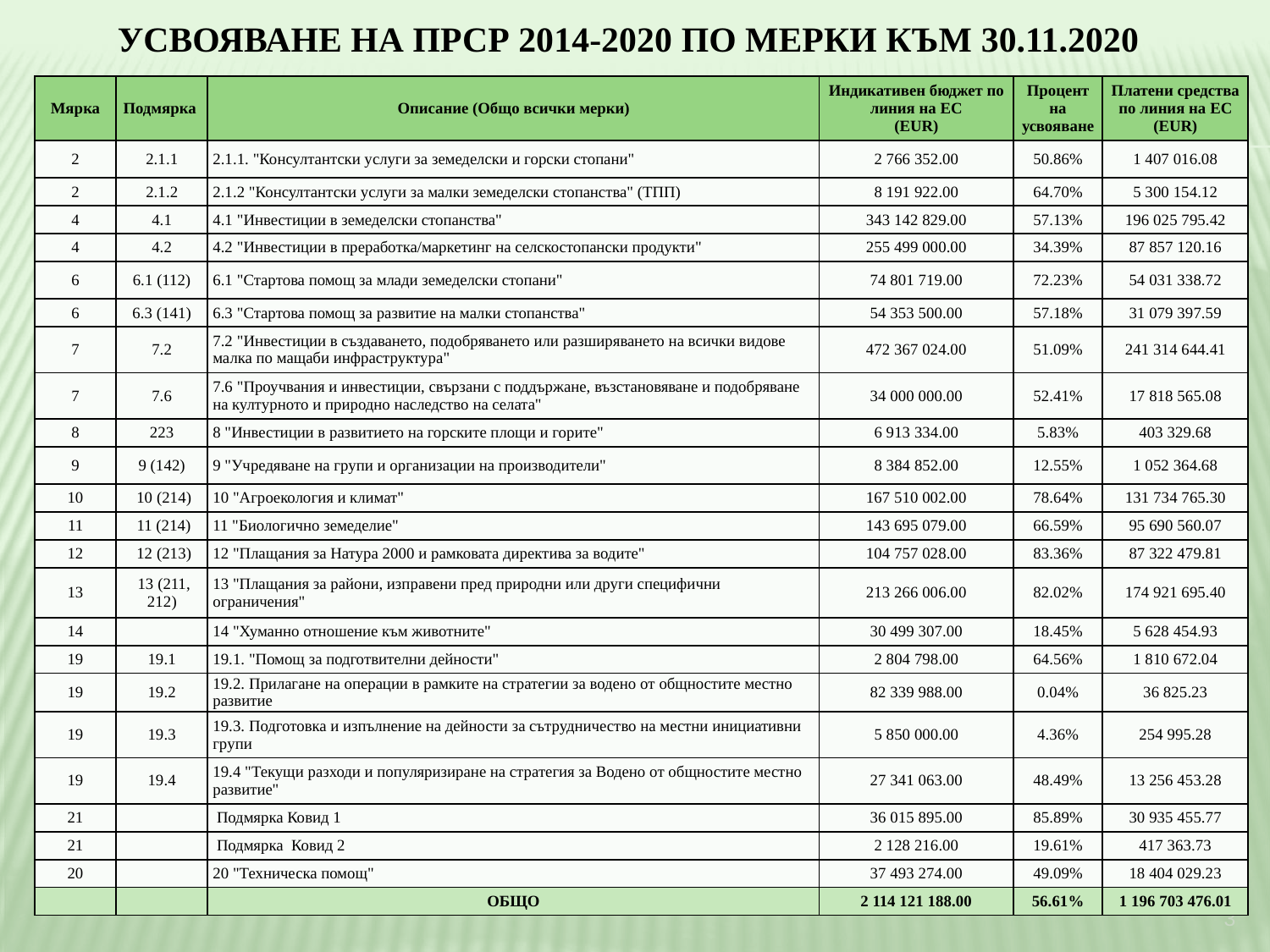

# УСВОЯВАНЕ НА ПРСР 2014-2020 ПО МЕРКИ КЪМ 30.11.2020
| Мярка | Подмярка | Описание (Общо всички мерки) | Индикативен бюджет по линия на ЕС (EUR) | Процент на усвояване | Платени средства по линия на ЕС (EUR) |
| --- | --- | --- | --- | --- | --- |
| 2 | 2.1.1 | 2.1.1. "Консултантски услуги за земеделски и горски стопани" | 2 766 352.00 | 50.86% | 1 407 016.08 |
| 2 | 2.1.2 | 2.1.2 "Консултантски услуги за малки земеделски стопанства" (TПП) | 8 191 922.00 | 64.70% | 5 300 154.12 |
| 4 | 4.1 | 4.1 "Инвестиции в земеделски стопанства" | 343 142 829.00 | 57.13% | 196 025 795.42 |
| 4 | 4.2 | 4.2 "Инвестиции в преработка/маркетинг на селскостопански продукти" | 255 499 000.00 | 34.39% | 87 857 120.16 |
| 6 | 6.1 (112) | 6.1 "Стартова помощ за млади земеделски стопани" | 74 801 719.00 | 72.23% | 54 031 338.72 |
| 6 | 6.3 (141) | 6.3 "Стартова помощ за развитие на малки стопанства" | 54 353 500.00 | 57.18% | 31 079 397.59 |
| 7 | 7.2 | 7.2 "Инвестиции в създаването, подобряването или разширяването на всички видове малка по мащаби инфраструктура" | 472 367 024.00 | 51.09% | 241 314 644.41 |
| 7 | 7.6 | 7.6 "Проучвания и инвестиции, свързани с поддържане, възстановяване и подобряване на културното и природно наследство на селата" | 34 000 000.00 | 52.41% | 17 818 565.08 |
| 8 | 223 | 8 "Инвестиции в развитието на горските площи и горите" | 6 913 334.00 | 5.83% | 403 329.68 |
| 9 | 9 (142) | 9 "Учредяване на групи и организации на производители" | 8 384 852.00 | 12.55% | 1 052 364.68 |
| 10 | 10 (214) | 10 "Агроекология и климат" | 167 510 002.00 | 78.64% | 131 734 765.30 |
| 11 | 11 (214) | 11 "Биологично земеделие" | 143 695 079.00 | 66.59% | 95 690 560.07 |
| 12 | 12 (213) | 12 "Плащания за Натура 2000 и рамковата директива за водите" | 104 757 028.00 | 83.36% | 87 322 479.81 |
| 13 | 13 (211, 212) | 13 "Плащания за райони, изправени пред природни или други специфични ограничения" | 213 266 006.00 | 82.02% | 174 921 695.40 |
| 14 |  | 14 "Хуманно отношение към животните" | 30 499 307.00 | 18.45% | 5 628 454.93 |
| 19 | 19.1 | 19.1. "Помощ за подготвителни дейности" | 2 804 798.00 | 64.56% | 1 810 672.04 |
| 19 | 19.2 | 19.2. Прилагане на операции в рамките на стратегии за водено от общностите местно развитие | 82 339 988.00 | 0.04% | 36 825.23 |
| 19 | 19.3 | 19.3. Подготовка и изпълнение на дейности за сътрудничество на местни инициативни групи | 5 850 000.00 | 4.36% | 254 995.28 |
| 19 | 19.4 | 19.4 "Текущи разходи и популяризиране на стратегия за Водено от общностите местно развитие" | 27 341 063.00 | 48.49% | 13 256 453.28 |
| 21 |  | Подмярка Ковид 1 | 36 015 895.00 | 85.89% | 30 935 455.77 |
| 21 |  | Подмярка Ковид 2 | 2 128 216.00 | 19.61% | 417 363.73 |
| 20 |  | 20 "Техническа помощ" | 37 493 274.00 | 49.09% | 18 404 029.23 |
|  |  | ОБЩО | 2 114 121 188.00 | 56.61% | 1 196 703 476.01 |
3